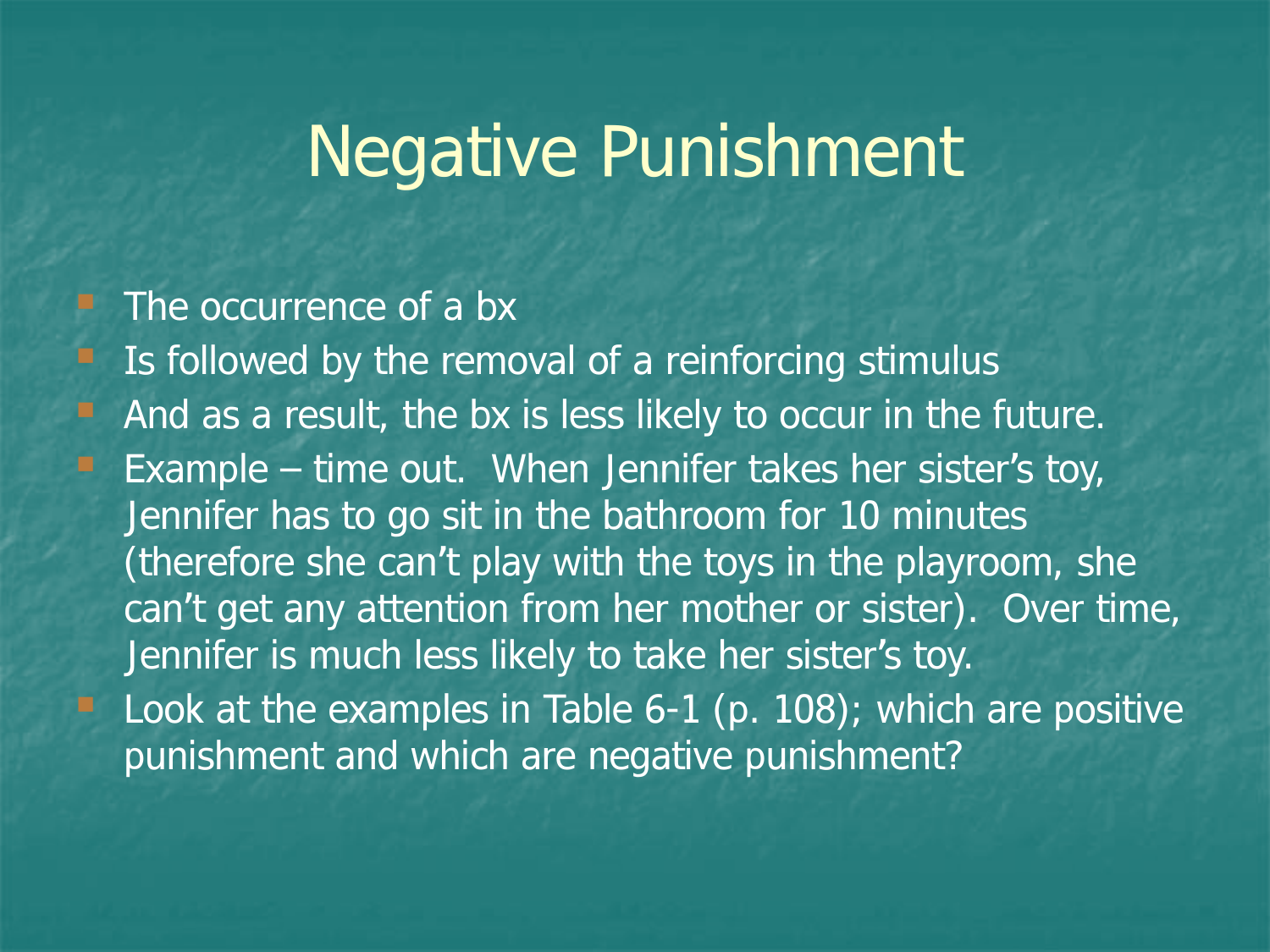

# Negative Punishment
The occurrence of a bx
Is followed by the removal of a reinforcing stimulus
And as a result, the bx is less likely to occur in the future.
Example – time out.  When Jennifer takes her sister’s toy, Jennifer has to go sit in the bathroom for 10 minutes (therefore she can’t play with the toys in the playroom, she can’t get any attention from her mother or sister).  Over time, Jennifer is much less likely to take her sister’s toy.
Look at the examples in Table 6-1 (p. 108); which are positive punishment and which are negative punishment?